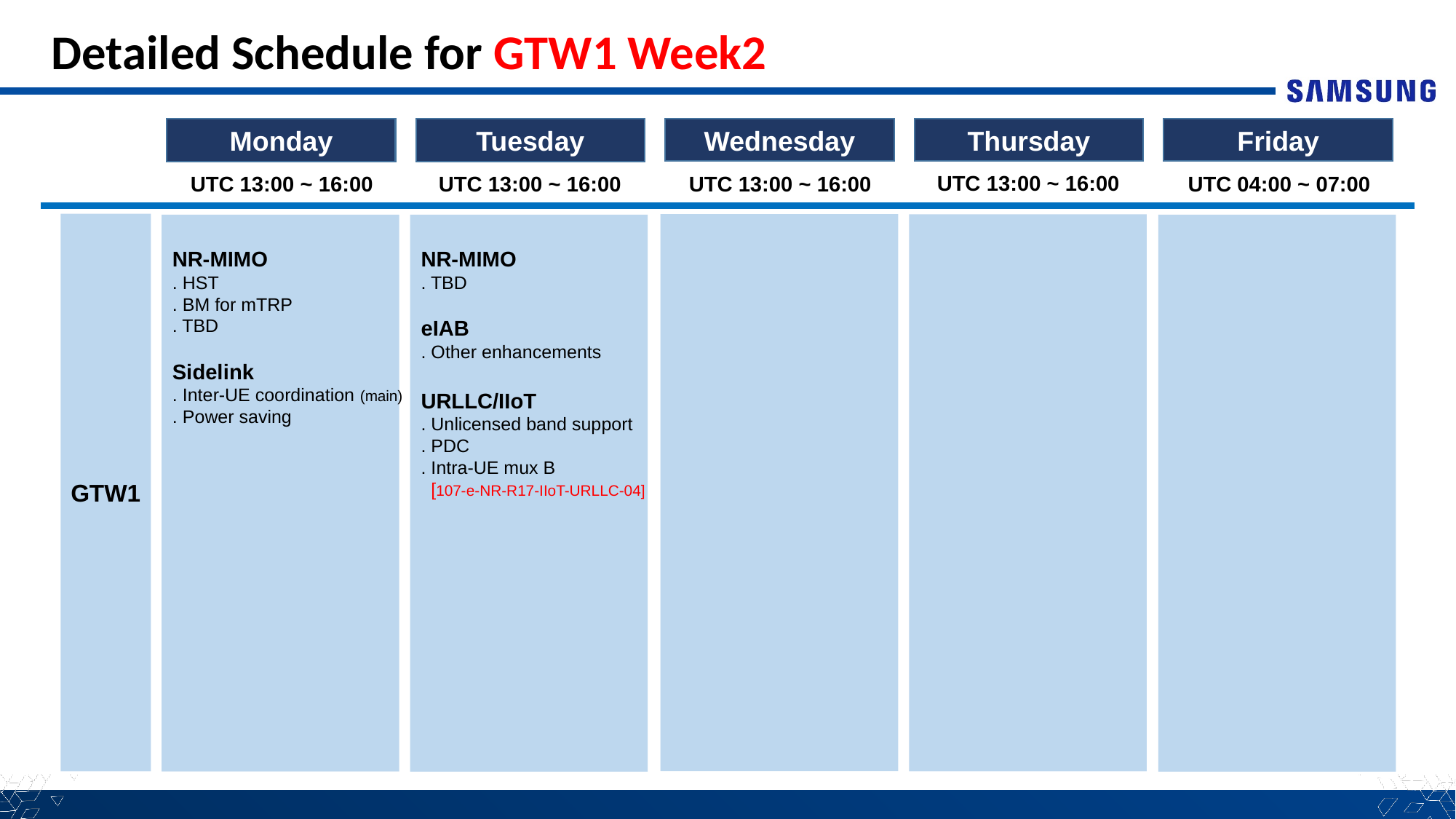

# Detailed Schedule for GTW1 Week2
Friday
Thursday
Wednesday
Tuesday
Monday
UTC 13:00 ~ 16:00
UTC 13:00 ~ 16:00
UTC 04:00 ~ 07:00
UTC 13:00 ~ 16:00
UTC 13:00 ~ 16:00
GTW1

NR-MIMO
. HST
. BM for mTRP
. TBD

Sidelink
. Inter-UE coordination (main)
. Power saving

NR-MIMO
. TBD
eIAB
. Other enhancements

URLLC/IIoT
. Unlicensed band support
. PDC
. Intra-UE mux B
  [107-e-NR-R17-IIoT-URLLC-04]